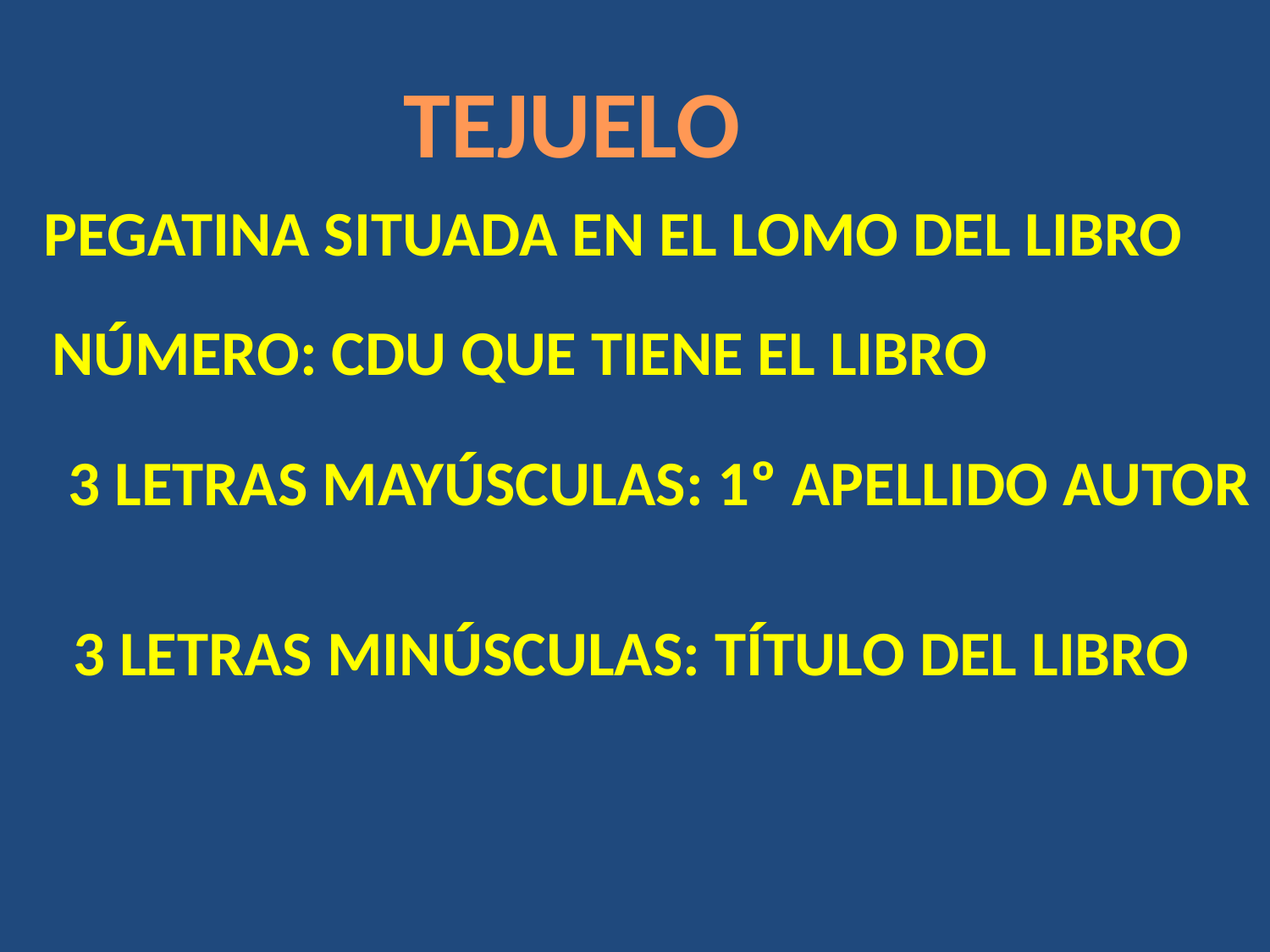

TEJUELO
PEGATINA SITUADA EN EL LOMO DEL LIBRO
Número: cdu que tiene el libro
3 LETRAS MAYÚSCULAS: 1º APELLIDO AUTOR
3 LETRAS MINÚSCULAS: TÍTULO DEL LIBRO